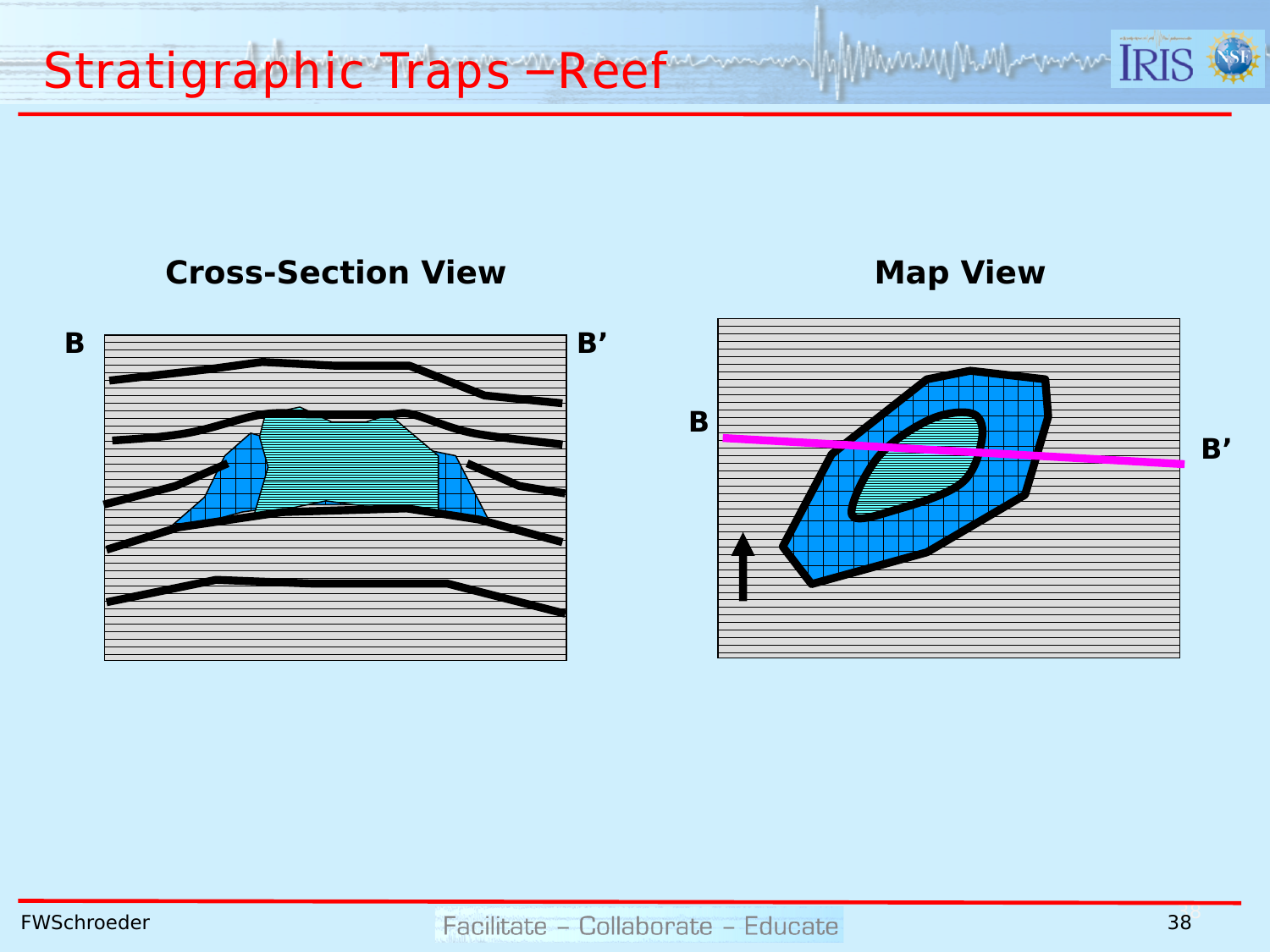

# Stratigraphic Traps –Reef
Cross-Section View
Map View
B
B’

B

B’